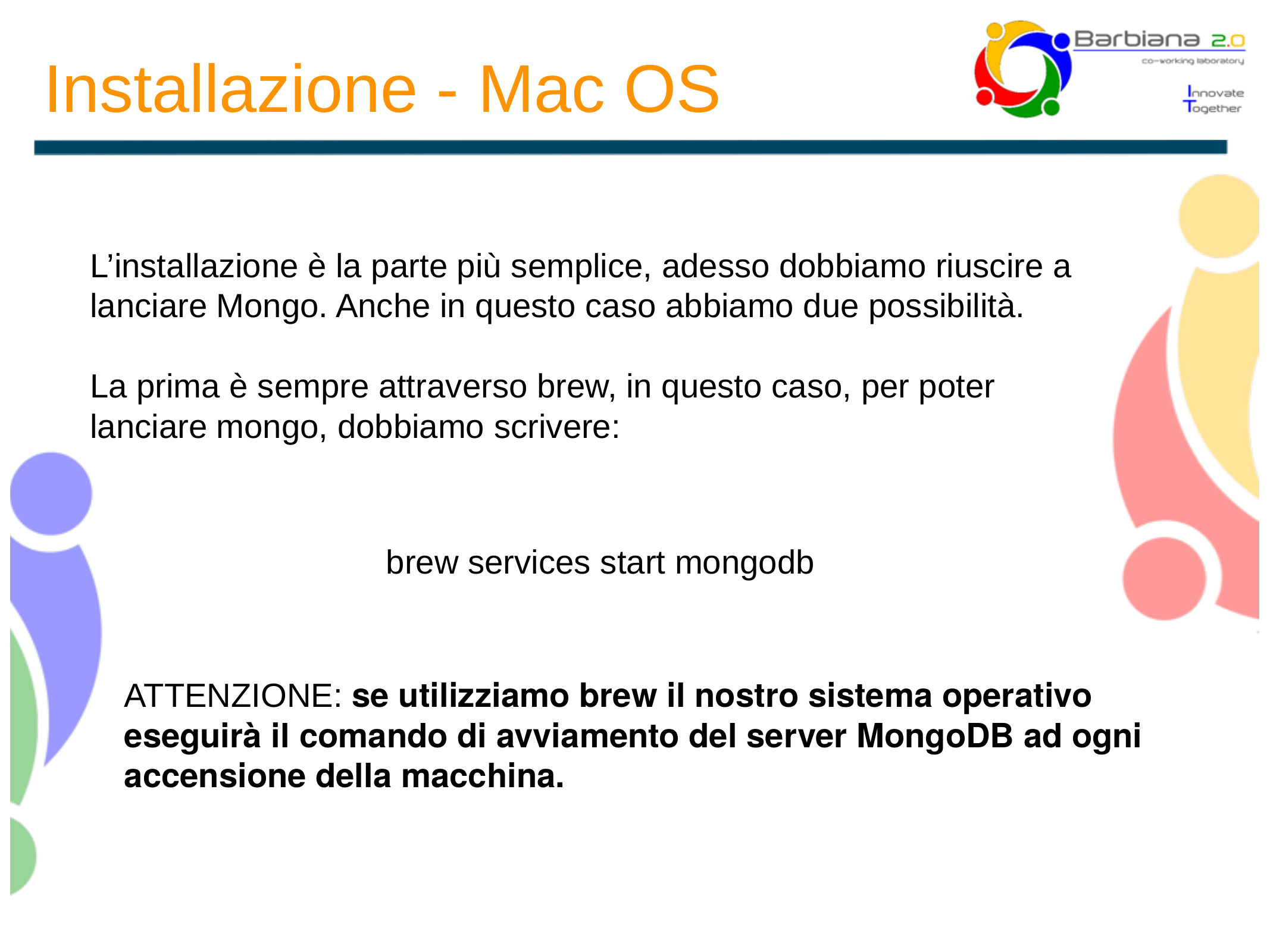

# Installazione - Mac OS
L’installazione è la parte più semplice, adesso dobbiamo riuscire a lanciare Mongo. Anche in questo caso abbiamo due possibilità.

La prima è sempre attraverso brew, in questo caso, per poter lanciare mongo, dobbiamo scrivere:
brew services start mongodb
ATTENZIONE: se utilizziamo brew il nostro sistema operativo eseguirà il comando di avviamento del server MongoDB ad ogni accensione della macchina.
3